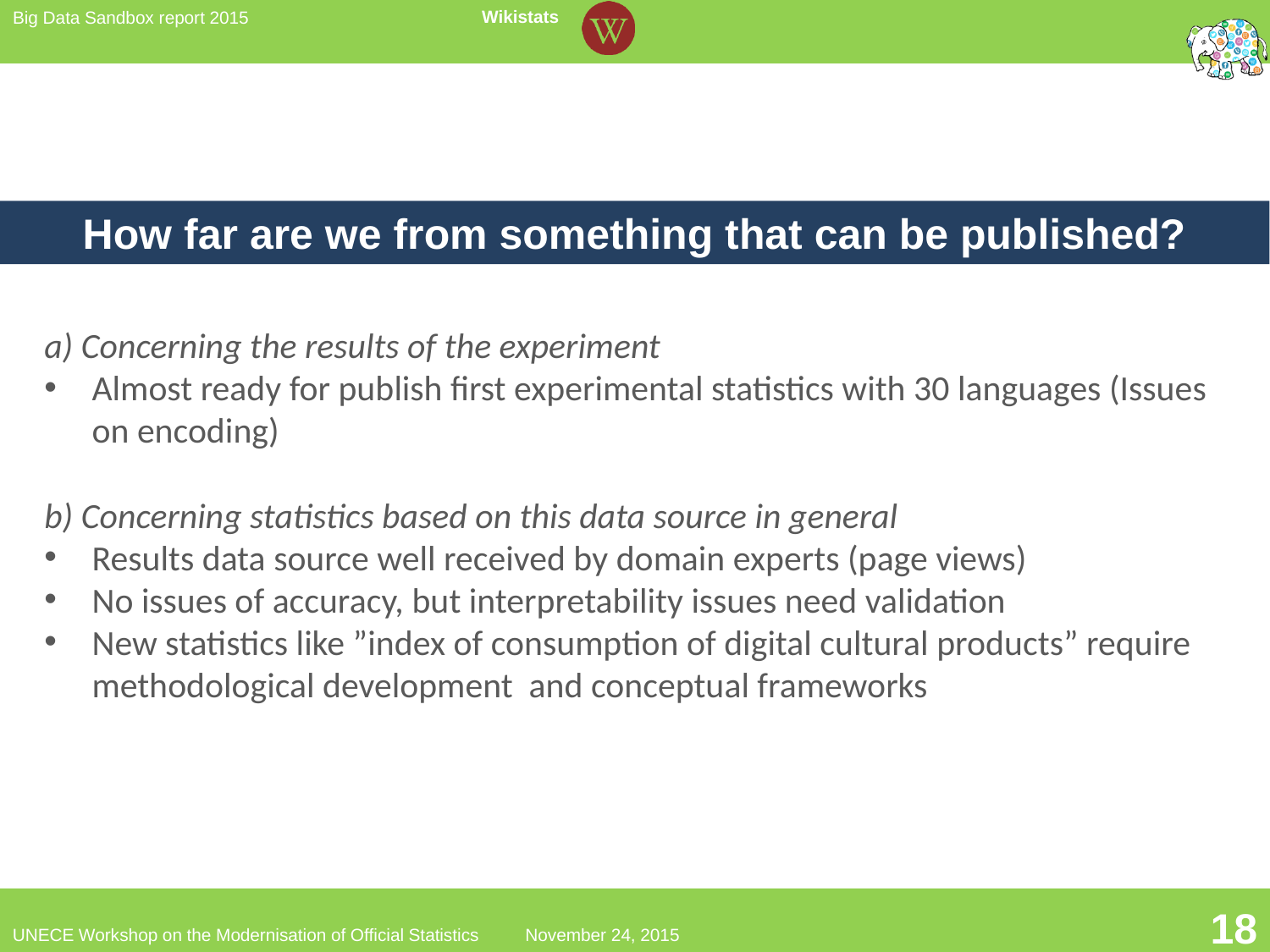

How far are we from something that can be published?

a) Concerning the results of the experiment
Almost ready for publish first experimental statistics with 30 languages (Issues on encoding)

b) Concerning statistics based on this data source in general
Results data source well received by domain experts (page views)
No issues of accuracy, but interpretability issues need validation
New statistics like ”index of consumption of digital cultural products” require methodological development  and conceptual frameworks

3
18